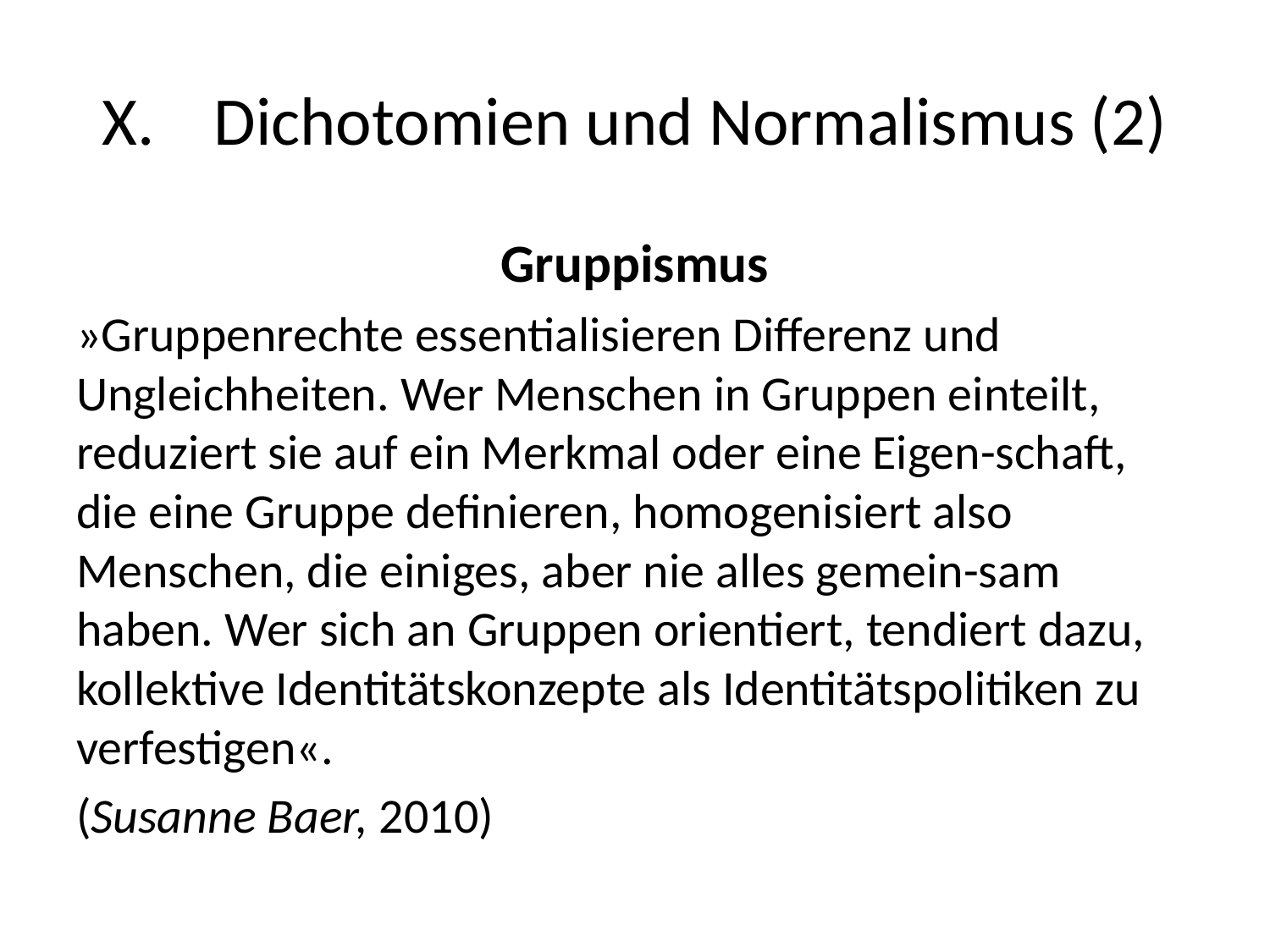

# X.	Dichotomien und Normalismus (2)
Gruppismus
»Gruppenrechte essentialisieren Differenz und Ungleichheiten. Wer Menschen in Gruppen einteilt, reduziert sie auf ein Merkmal oder eine Eigen-schaft, die eine Gruppe definieren, homogenisiert also Menschen, die einiges, aber nie alles gemein-sam haben. Wer sich an Gruppen orientiert, tendiert dazu, kollektive Identitätskonzepte als Identitätspolitiken zu verfestigen«.
(Susanne Baer, 2010)